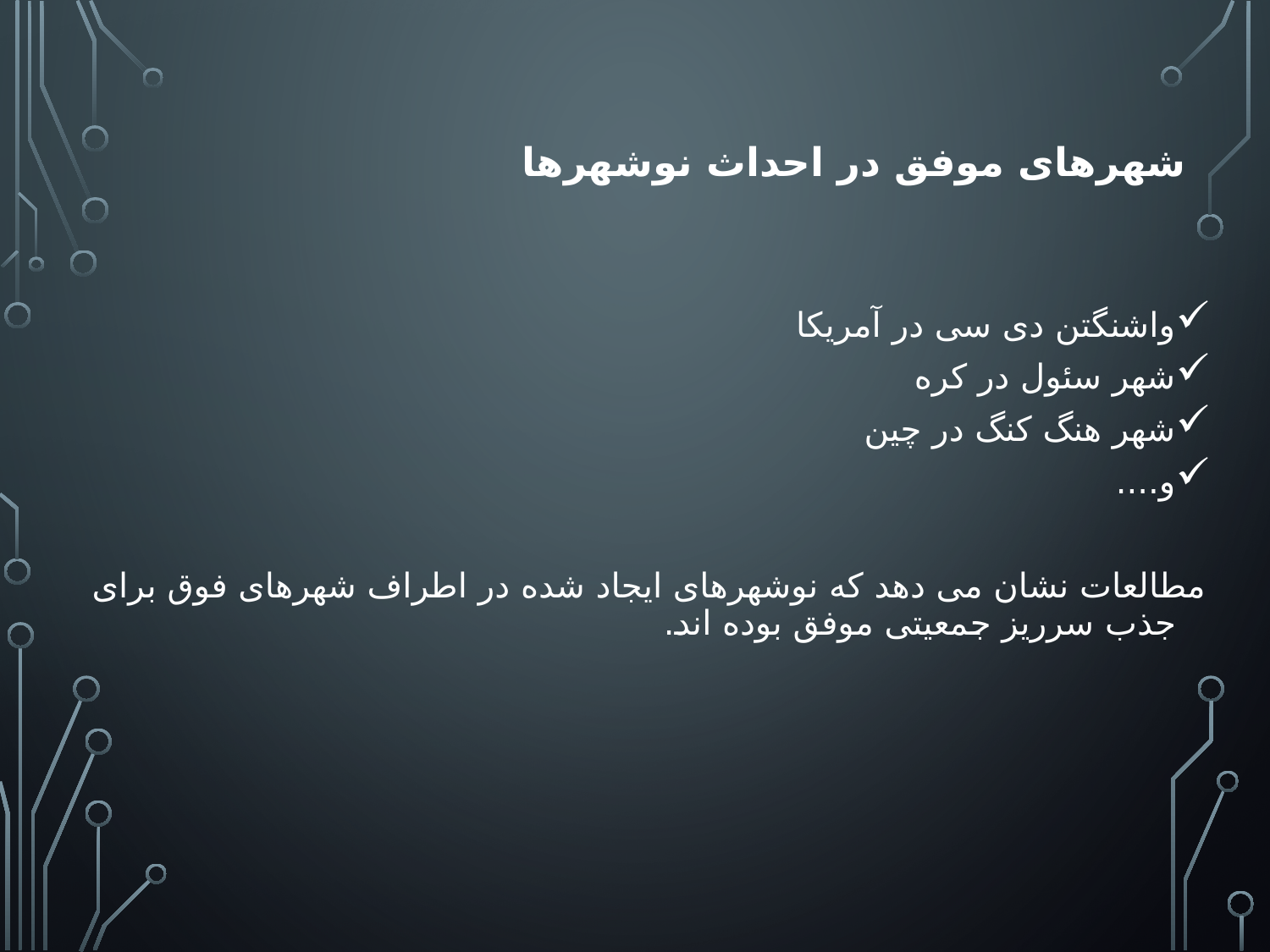

# شهرهای موفق در احداث نوشهرها
واشنگتن دی سی در آمریکا
شهر سئول در کره
شهر هنگ کنگ در چین
و....

مطالعات نشان می دهد که نوشهرهای ایجاد شده در اطراف شهرهای فوق برای جذب سرریز جمعیتی موفق بوده اند.